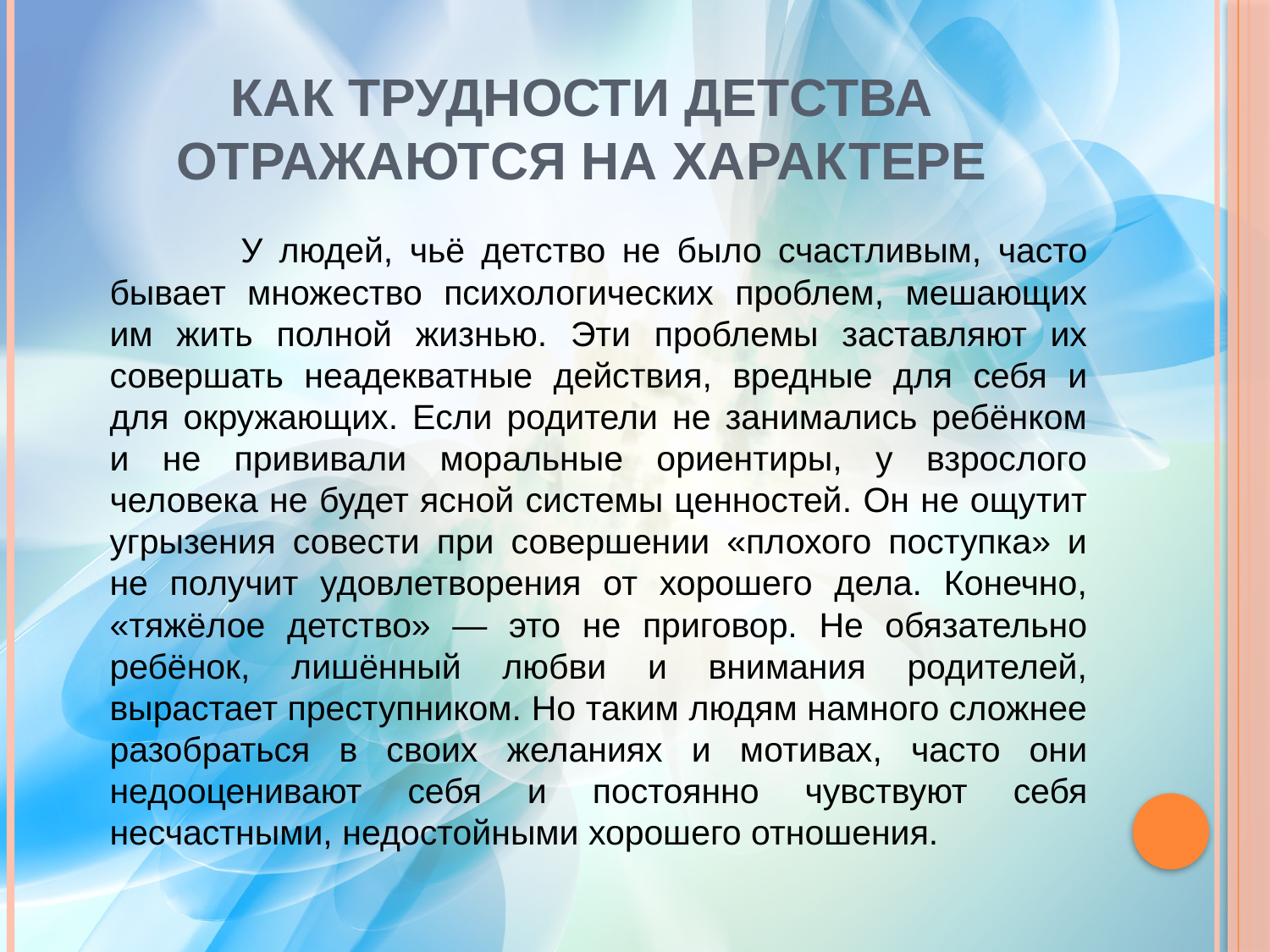

# Как трудности детства отражаются на характере
          У людей, чьё детство не было счастливым, часто бывает множество психологических проблем, мешающих им жить полной жизнью. Эти проблемы заставляют их совершать неадекватные действия, вредные для себя и для окружающих. Если родители не занимались ребёнком и не прививали моральные ориентиры, у взрослого человека не будет ясной системы ценностей. Он не ощутит угрызения совести при совершении «плохого поступка» и не получит удовлетворения от хорошего дела. Конечно, «тяжёлое детство» — это не приговор. Не обязательно ребёнок, лишённый любви и внимания родителей, вырастает преступником. Но таким людям намного сложнее разобраться в своих желаниях и мотивах, часто они недооценивают себя и постоянно чувствуют себя несчастными, недостойными хорошего отношения.